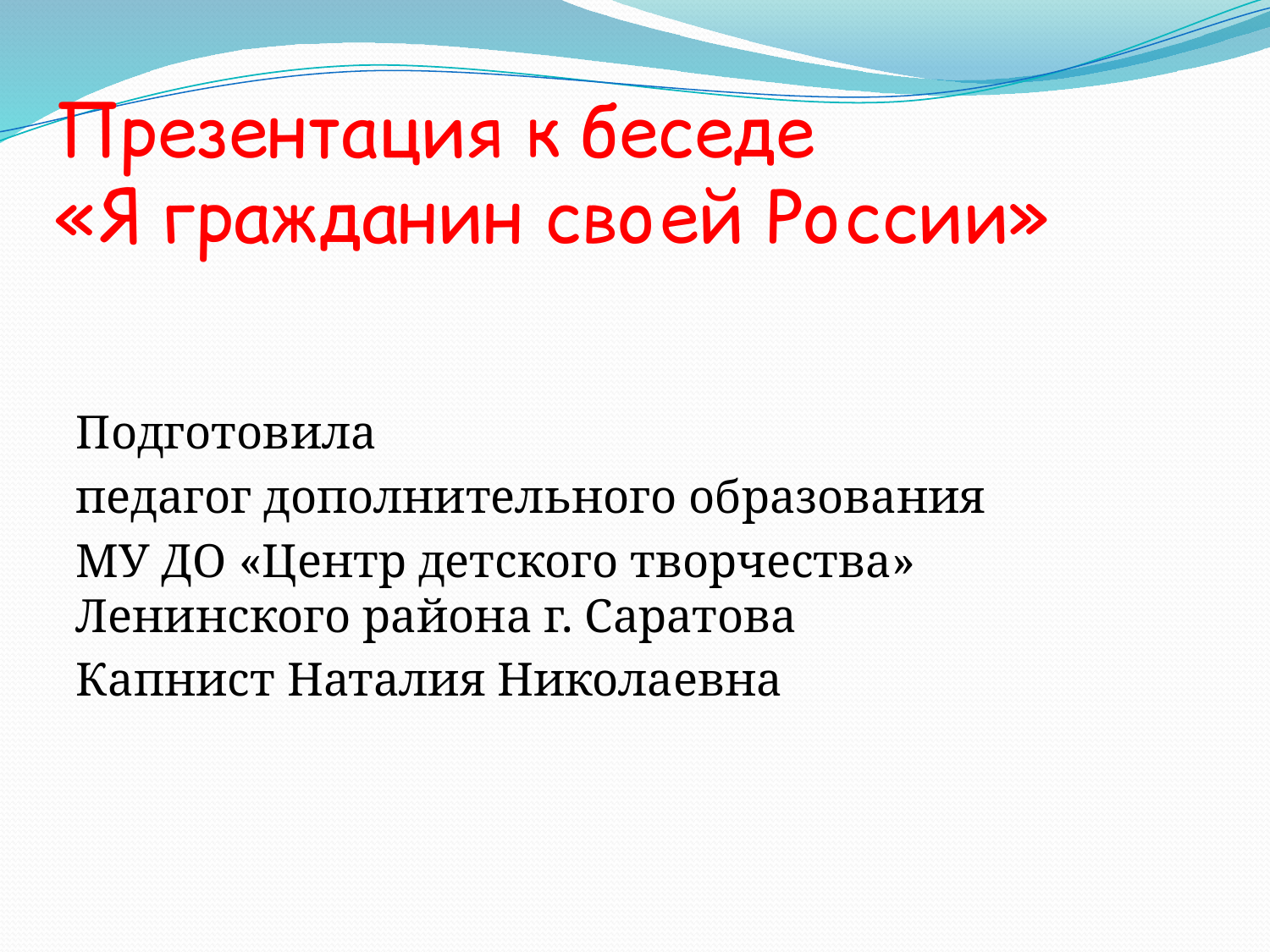

# Презентация к беседе «Я гражданин своей России»

Подготовила
педагог дополнительного образования
МУ ДО «Центр детского творчества» Ленинского района г. Саратова
Капнист Наталия Николаевна